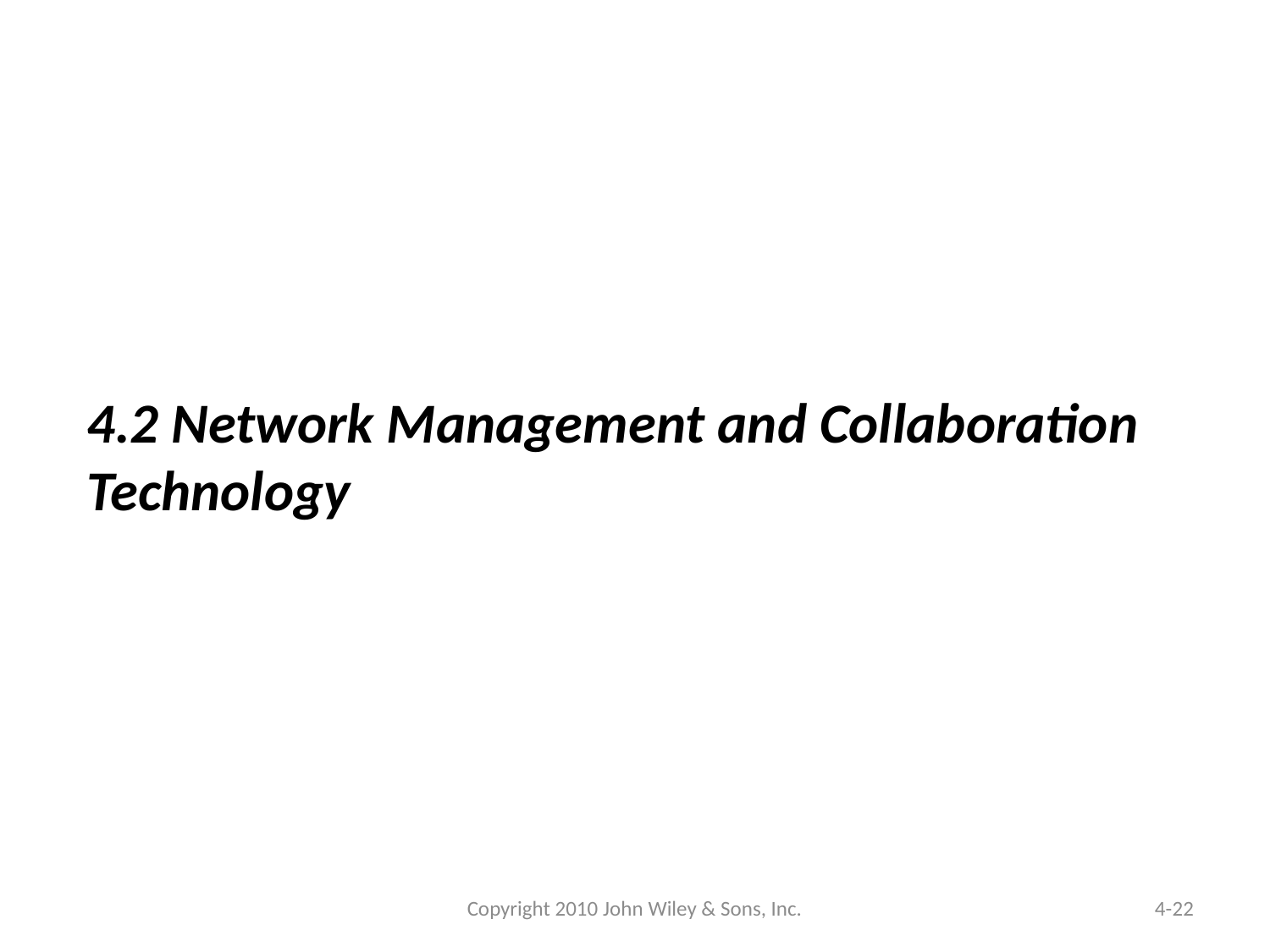

4.2 Network Management and Collaboration Technology

Copyright 2010 John Wiley & Sons, Inc.
4-22